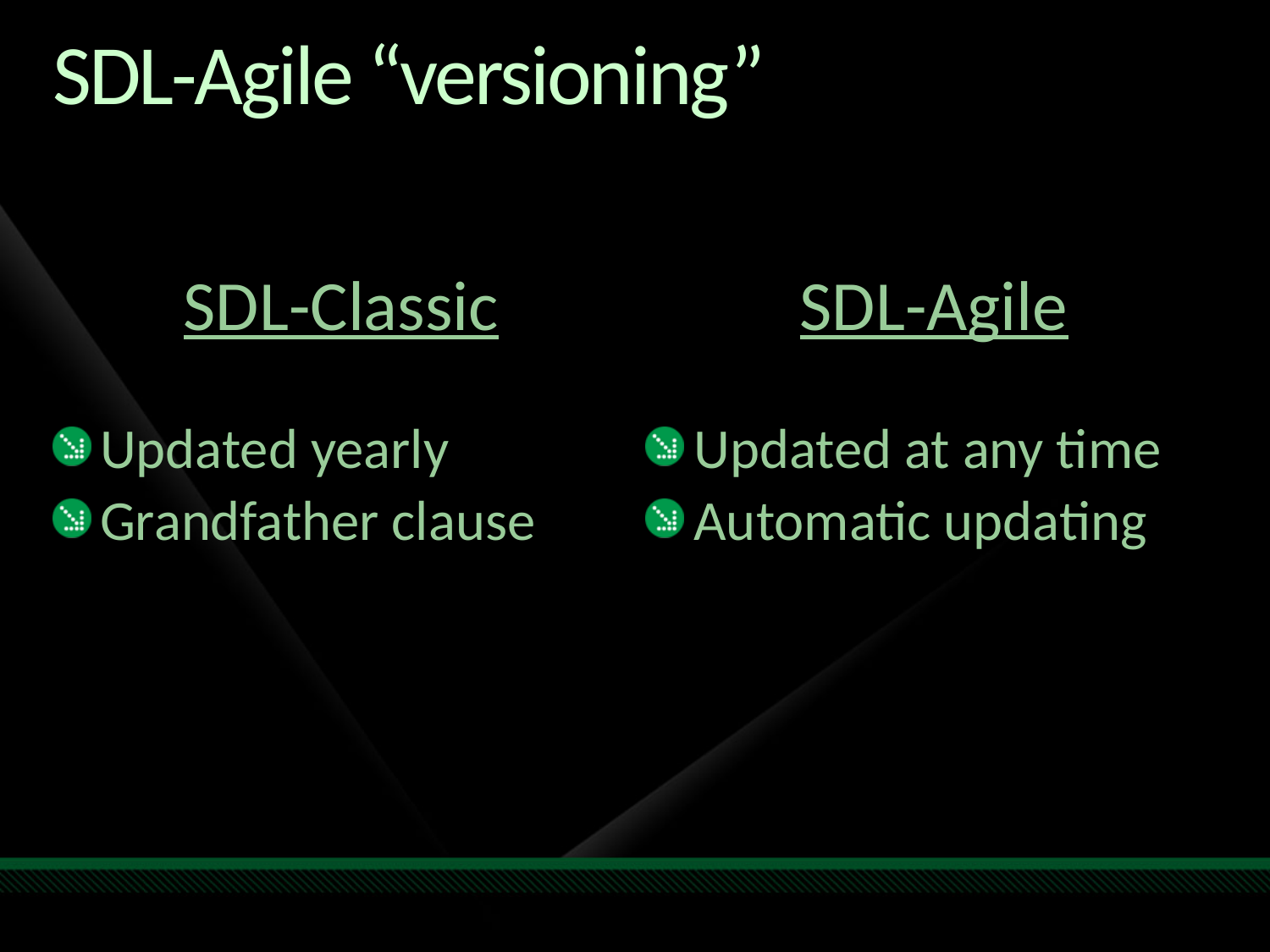

# SDL-Agile “versioning”

SDL-Classic

Updated yearly
Grandfather clause

SDL-Agile

Updated at any time
Automatic updating